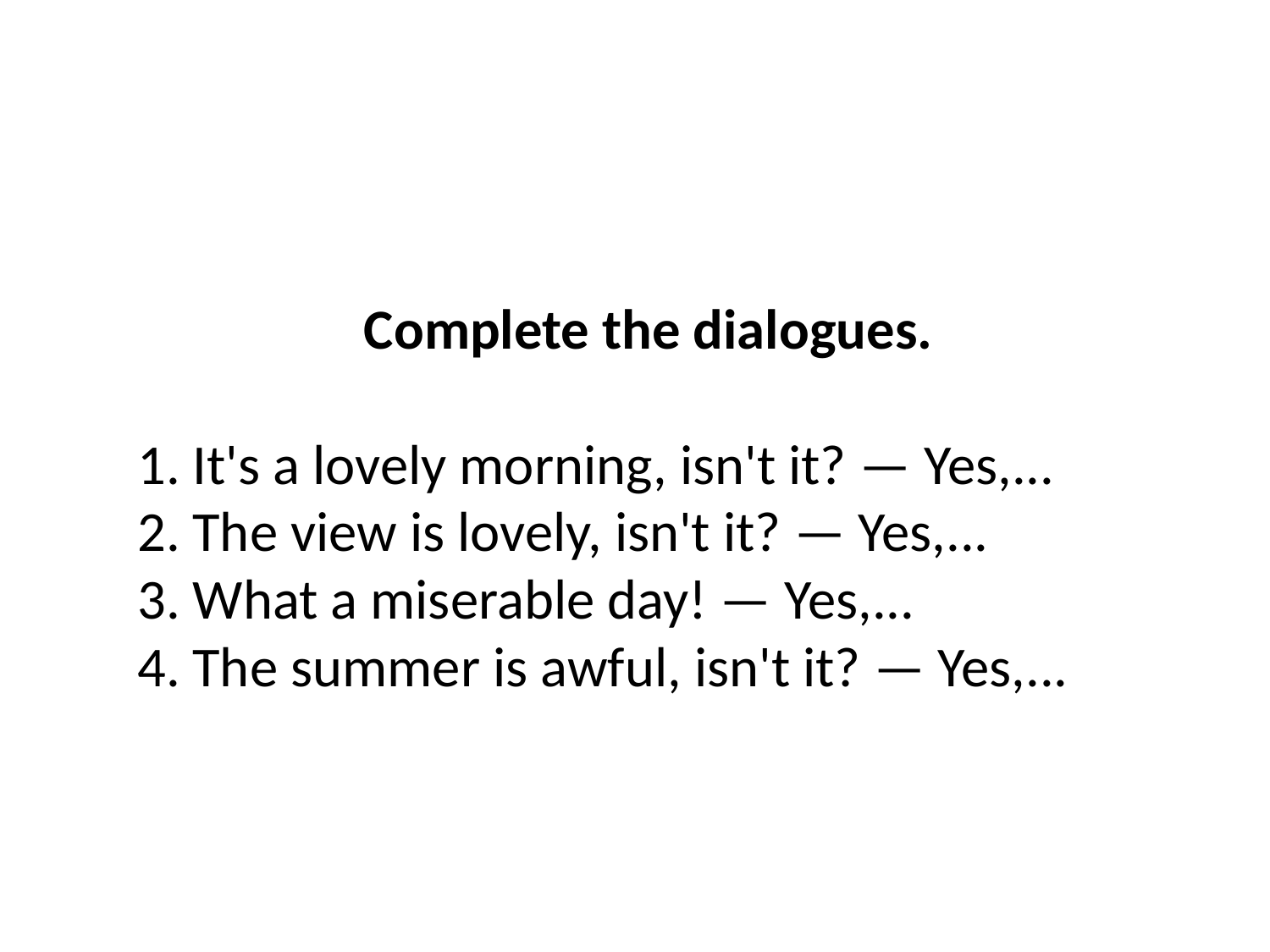

Complete the dialogues.

1. It's a lovely morning, isn't it? — Yes,...
2. The view is lovely, isn't it? — Yes,...
3. What a miserable day! — Yes,...
4. The summer is awful, isn't it? — Yes,...